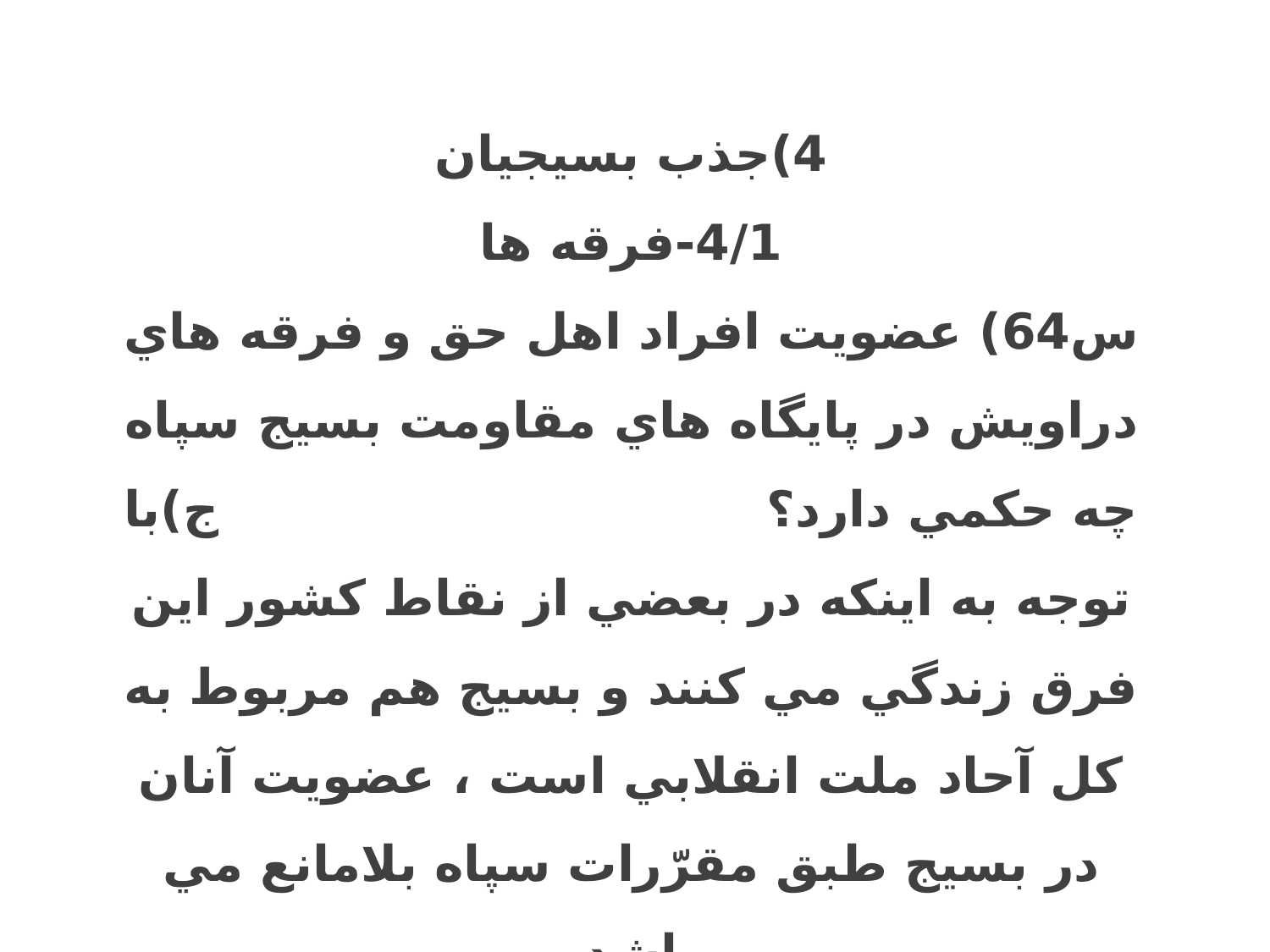

4)جذب بسیجیان
4/1-فرقه ها
س64) عضويت افراد اهل حق و فرقه هاي دراويش در پايگاه هاي مقاومت بسيج سپاه چه حكمي دارد؟                                ج)با توجه به اينكه در بعضي از نقاط كشور اين فرق زندگي مي كنند و بسيج هم مربوط به كل آحاد ملت انقلابي است ، عضويت آنان در بسيج طبق مقرّرات سپاه بلامانع مي باشد.